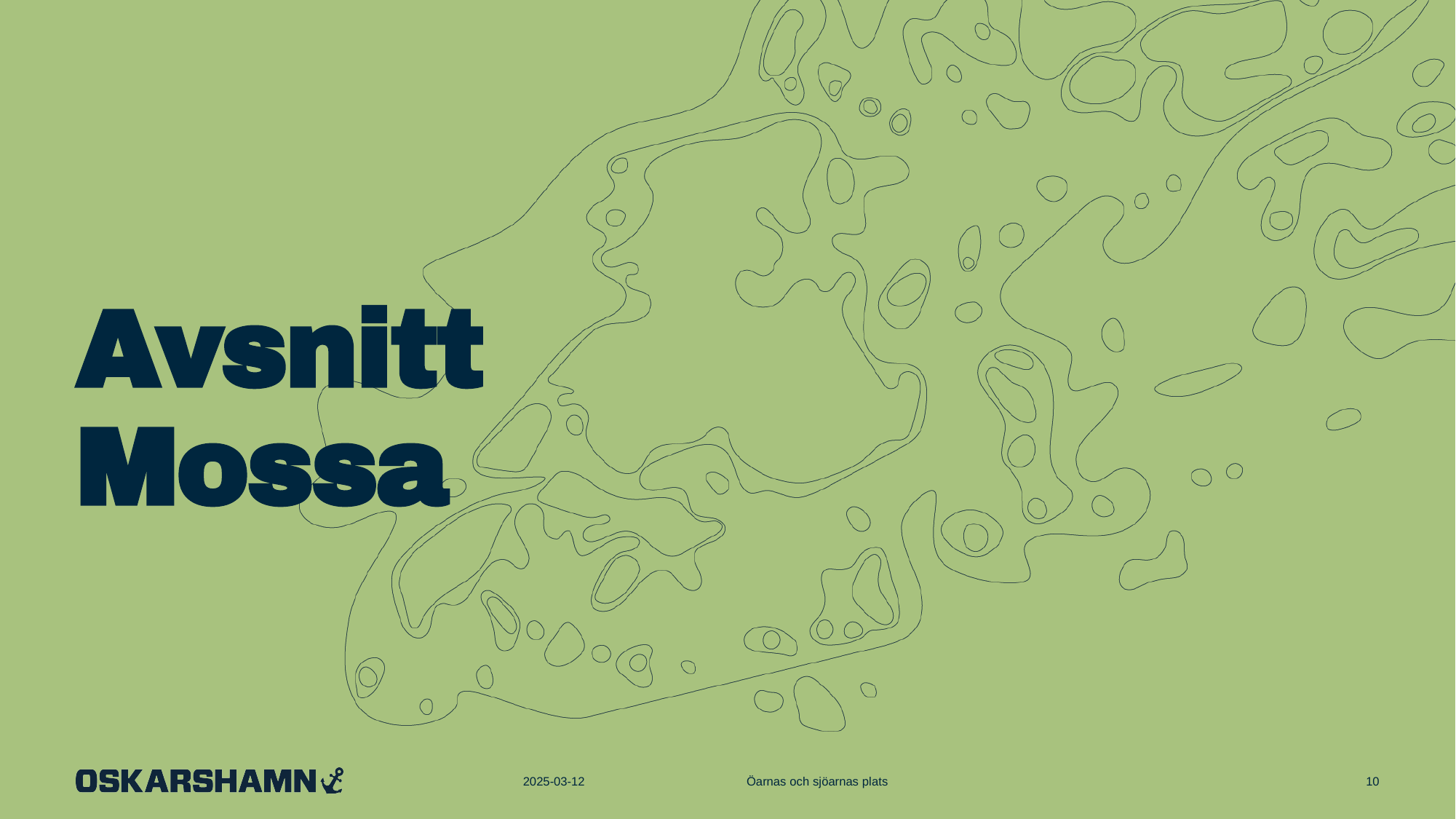

# Avsnitt Mossa
Öarnas och sjöarnas plats
2025-03-12
10